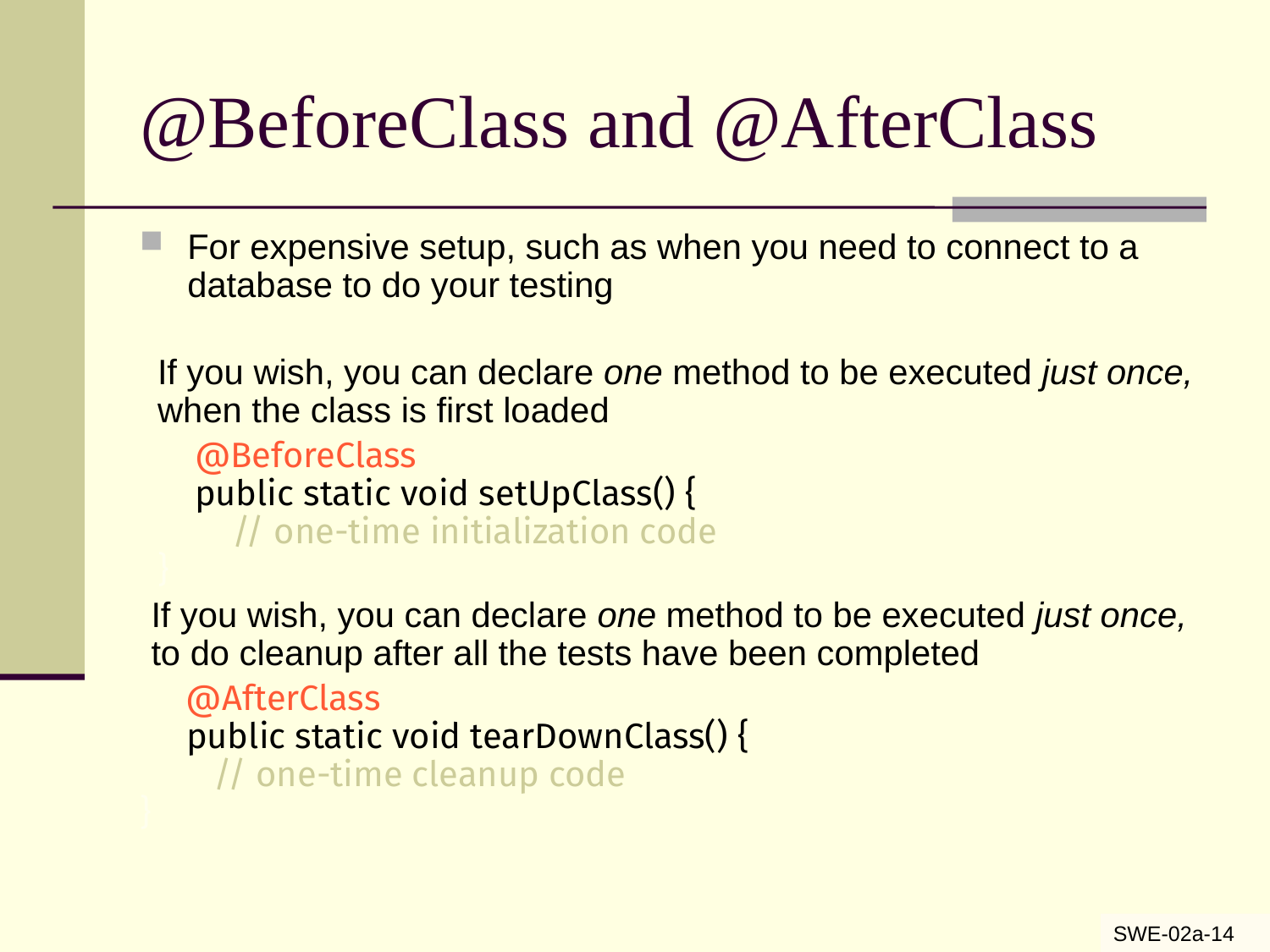

# @BeforeClass and @AfterClass
For expensive setup, such as when you need to connect to a database to do your testing
If you wish, you can declare one method to be executed just once, when the class is first loaded
    @BeforeClass
    public static void setUpClass() {
        // one-time initialization code
}
If you wish, you can declare one method to be executed just once, to do cleanup after all the tests have been completed
     @AfterClass
     public static void tearDownClass() {
        // one-time cleanup code
}